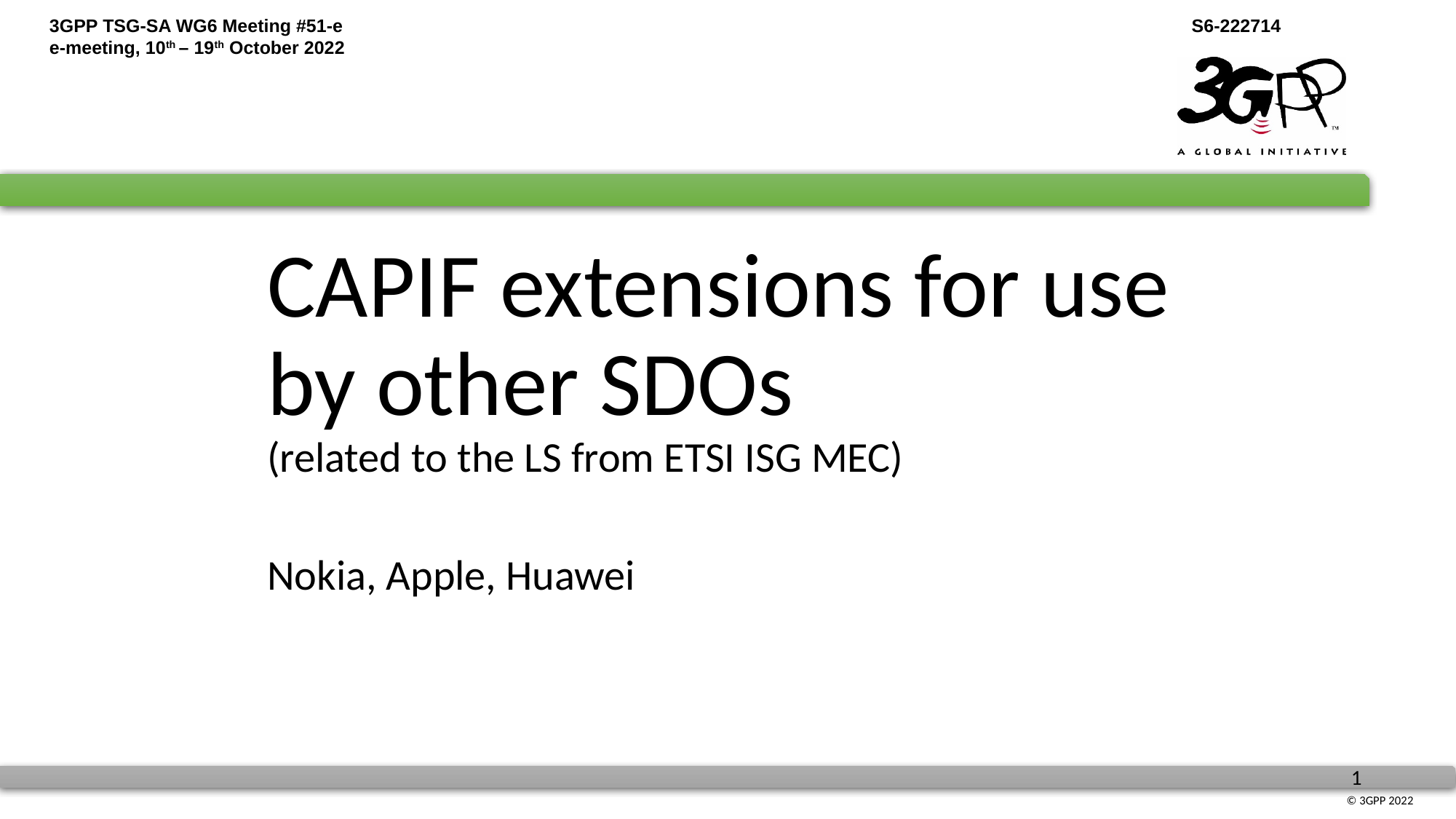

# CAPIF extensions for use by other SDOs (related to the LS from ETSI ISG MEC)
Nokia, Apple, Huawei